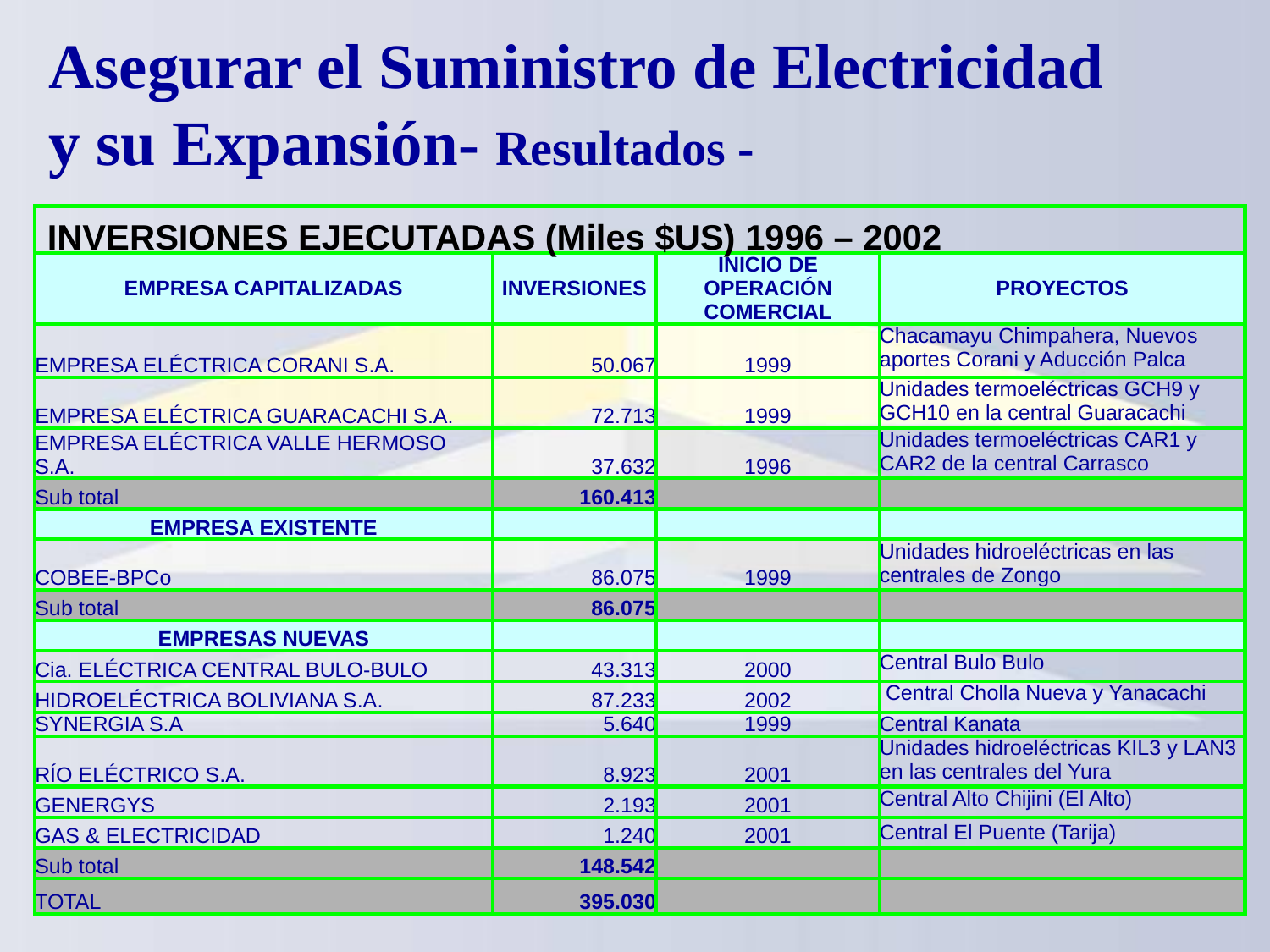

Asegurar el Suministro de Electricidad
y su Expansión- Resultados -

INVERSIONES EJECUTADAS (Miles $US) 1996 – 2002

|  |  |  |  |
| --- | --- | --- | --- |
| EMPRESA CAPITALIZADAS | INVERSIONES | INICIO DE OPERACIÓN COMERCIAL | PROYECTOS |
| EMPRESA ELÉCTRICA CORANI S.A. | 50.067 | 1999 | Chacamayu Chimpahera, Nuevos aportes Corani y Aducción Palca |
| EMPRESA ELÉCTRICA GUARACACHI S.A. | 72.713 | 1999 | Unidades termoeléctricas GCH9 y GCH10 en la central Guaracachi |
| EMPRESA ELÉCTRICA VALLE HERMOSO S.A. | 37.632 | 1996 | Unidades termoeléctricas CAR1 y CAR2 de la central Carrasco |
| Sub total | 160.413 |  |  |
| EMPRESA EXISTENTE |  |  |  |
| COBEE-BPCo | 86.075 | 1999 | Unidades hidroeléctricas en las centrales de Zongo |
| Sub total | 86.075 |  |  |
| EMPRESAS NUEVAS |  |  |  |
| Cia. ELÉCTRICA CENTRAL BULO-BULO | 43.313 | 2000 | Central Bulo Bulo |
| HIDROELÉCTRICA BOLIVIANA S.A. | 87.233 | 2002 | Central Cholla Nueva y Yanacachi |
| SYNERGIA S.A | 5.640 | 1999 | Central Kanata |
| RÍO ELÉCTRICO S.A. | 8.923 | 2001 | Unidades hidroeléctricas KIL3 y LAN3 en las centrales del Yura |
| GENERGYS | 2.193 | 2001 | Central Alto Chijini (El Alto) |
| GAS & ELECTRICIDAD | 1.240 | 2001 | Central El Puente (Tarija) |
| Sub total | 148.542 |  |  |
| TOTAL | 395.030 |  |  |